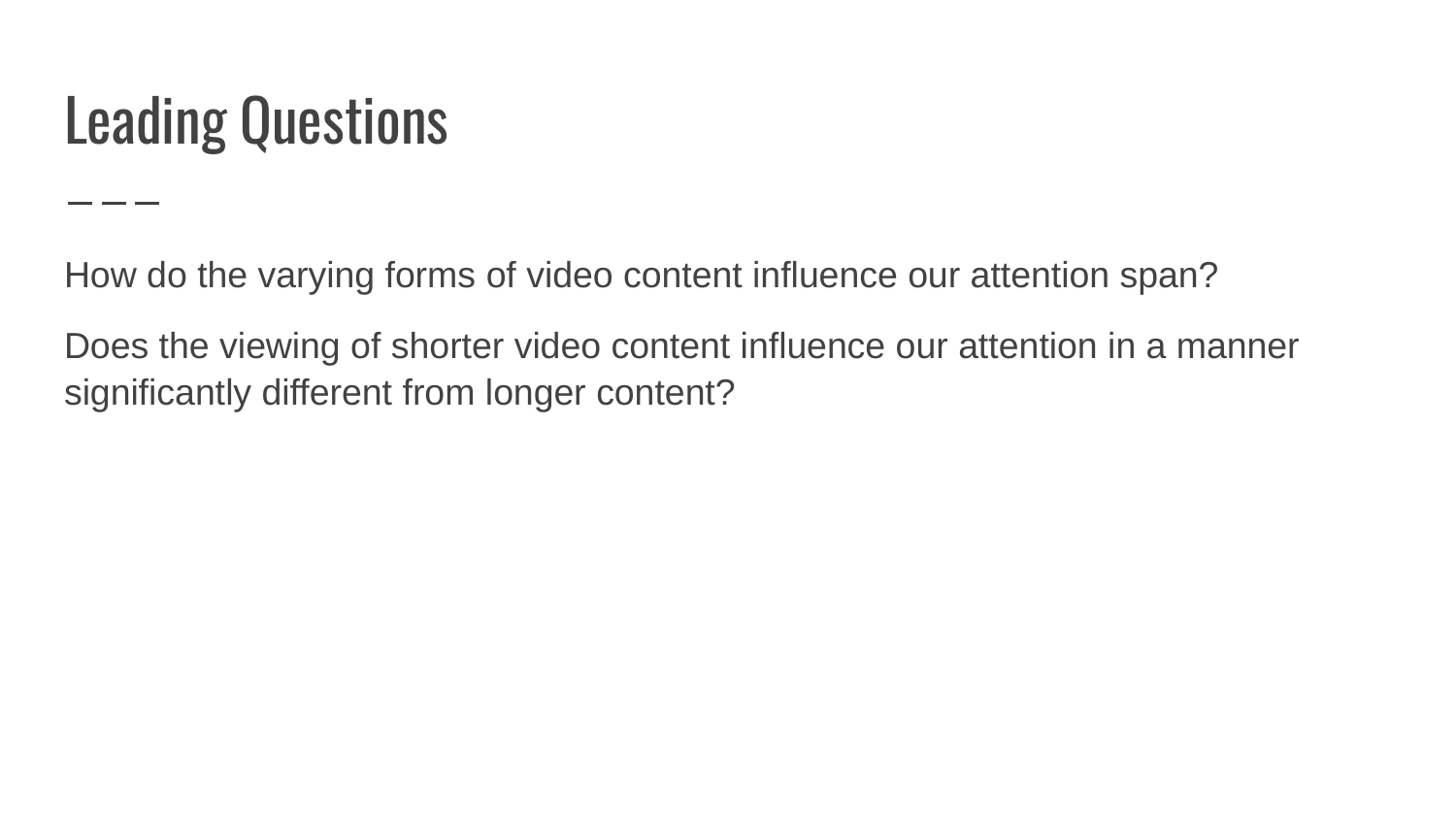

# Leading Questions
How do the varying forms of video content influence our attention span?
Does the viewing of shorter video content influence our attention in a manner significantly different from longer content?